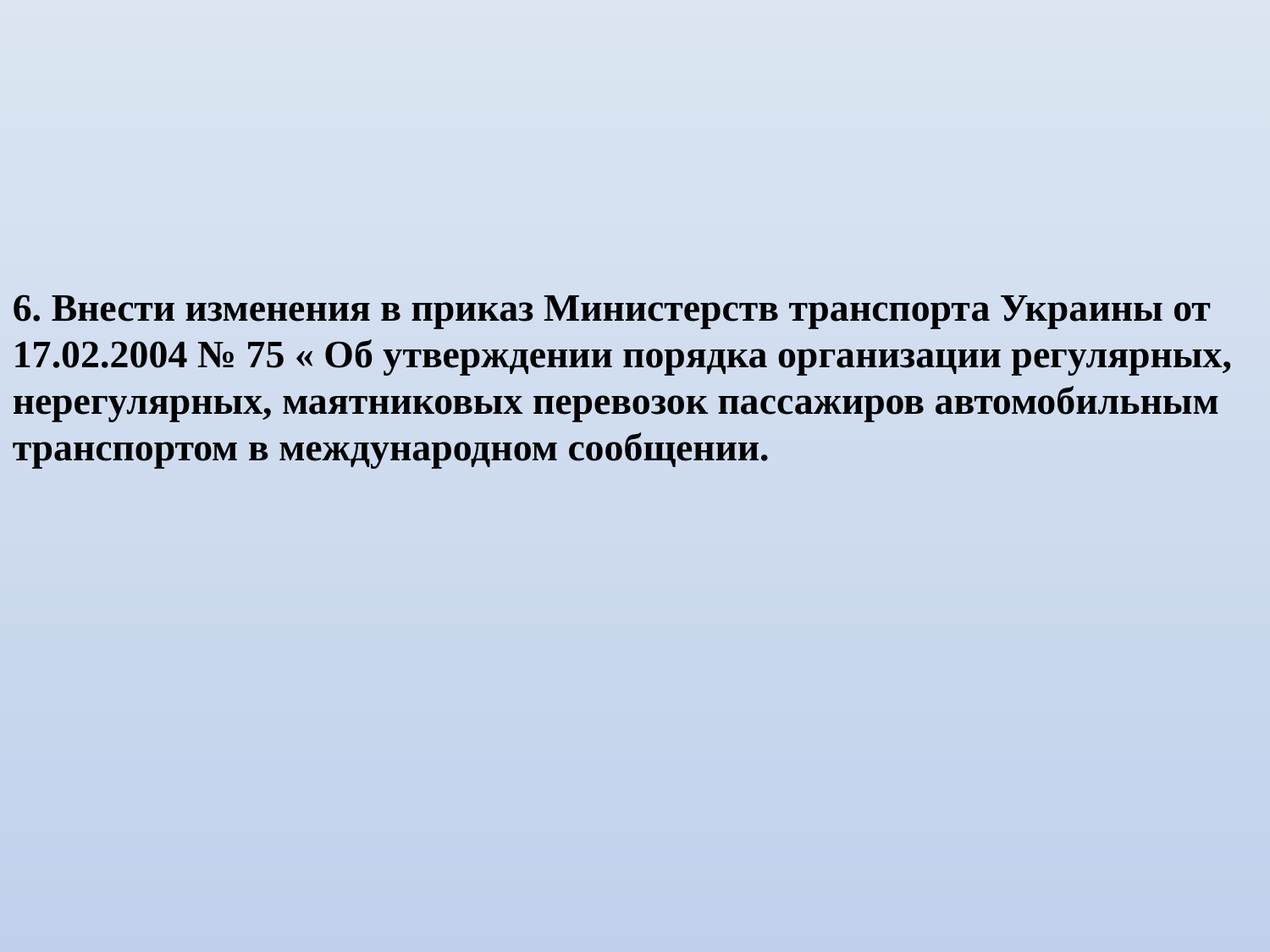

6. Внести изменения в приказ Министерств транспорта Украины от 17.02.2004 № 75 « Об утверждении порядка организации регулярных, нерегулярных, маятниковых перевозок пассажиров автомобильным транспортом в международном сообщении.